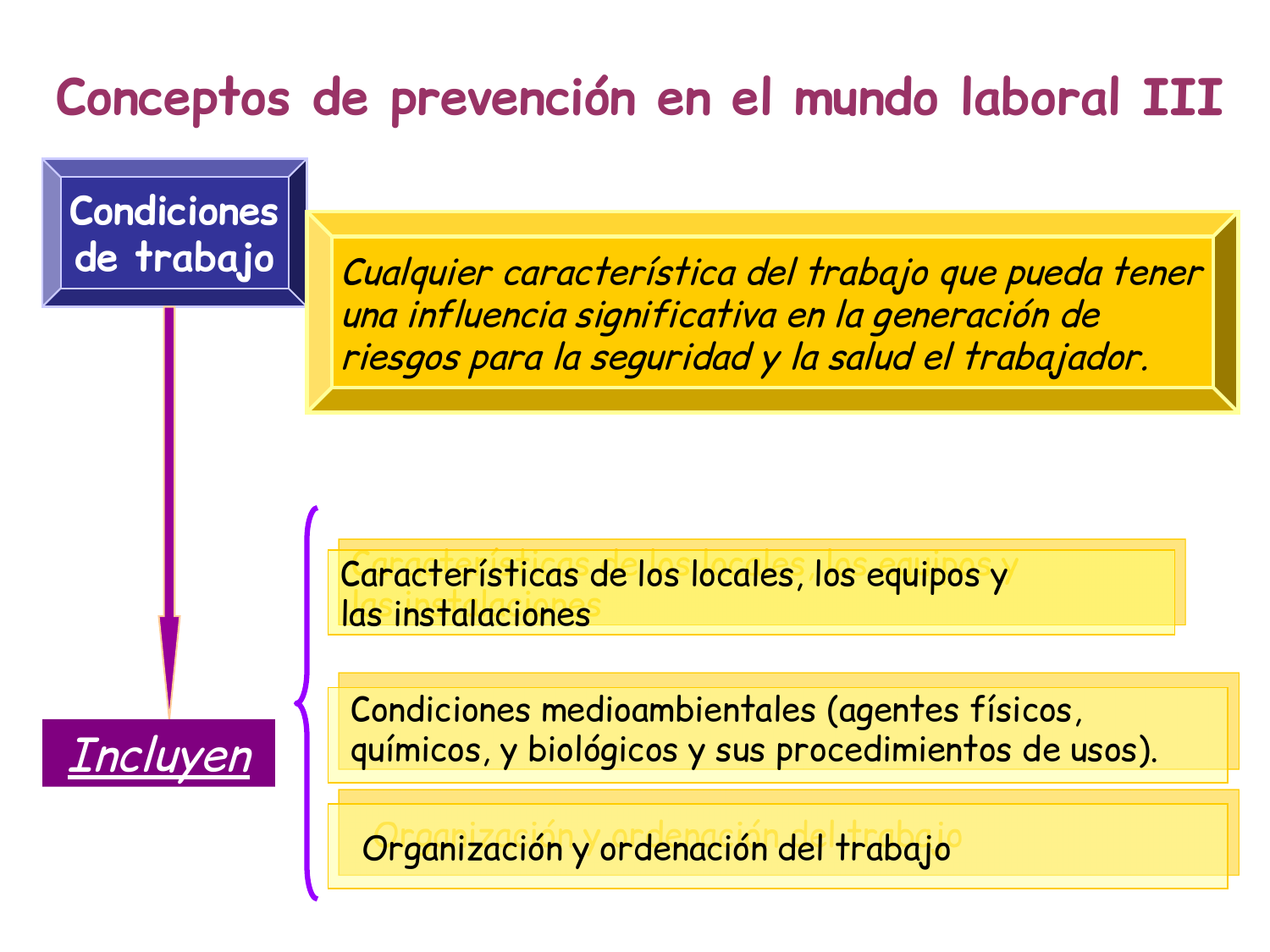

# Conceptos de prevención en el mundo laboral III
Condiciones
de trabajo

Cualquier característica del trabajo que pueda tener una influencia significativa en la generación de riesgos para la seguridad y la salud el trabajador.

Características de los locales, los equipos y
las instalaciones

Condiciones medioambientales (agentes físicos, químicos, y biológicos y sus procedimientos de usos).

Incluyen
  Organización y ordenación del trabajo